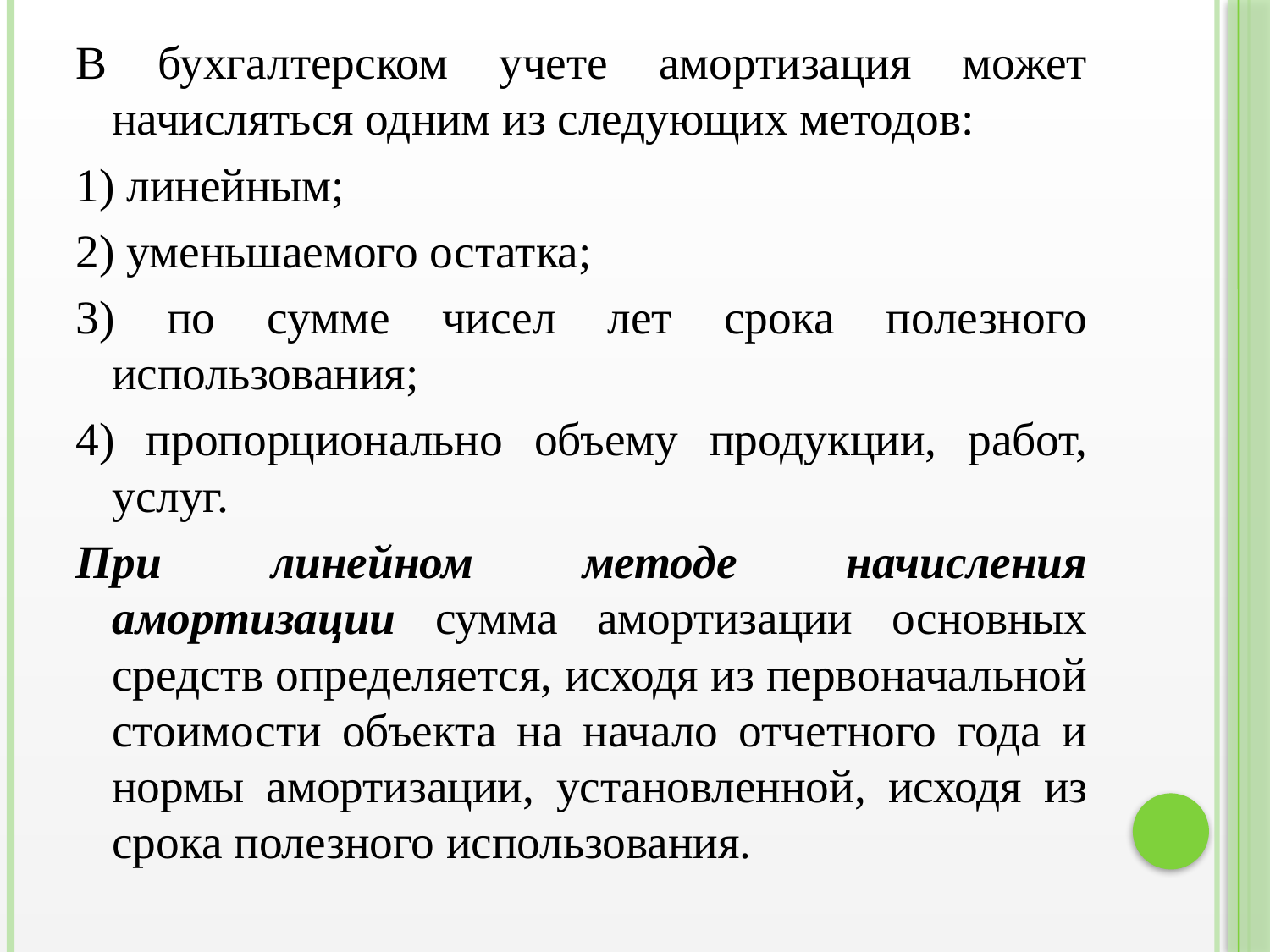

В бухгалтерском учете амортизация может начисляться одним из следующих методов:
1) линейным;
2) уменьшаемого остатка;
3) по сумме чисел лет срока полезного использования;
4) пропорционально объему продукции, работ, услуг.
При линейном методе начисления амортизации сумма амортизации основных средств определяется, исходя из первоначальной стоимости объекта на начало отчетного года и нормы амортизации, установленной, исходя из срока полезного использования.